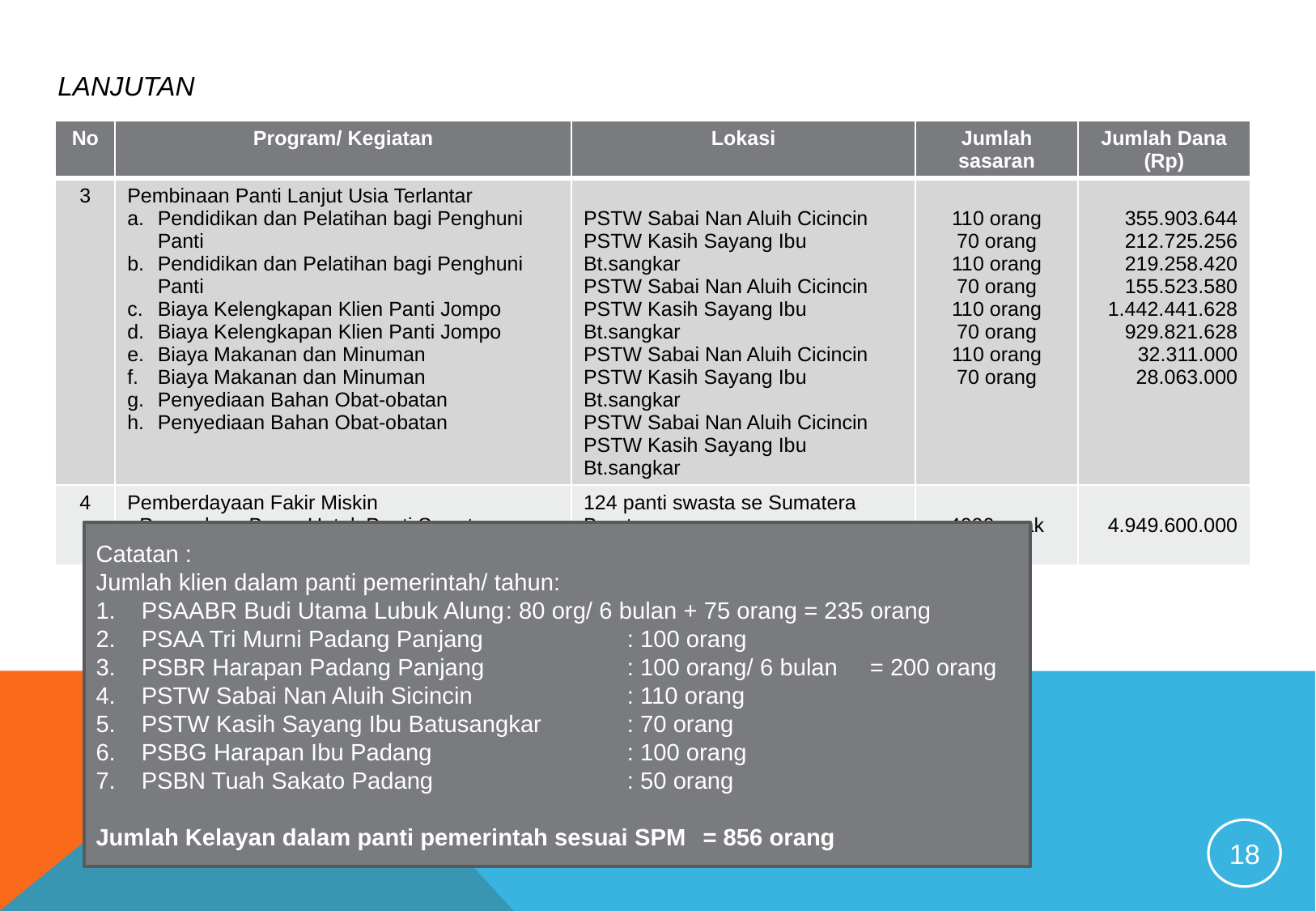

# Lanjutan
| No | Program/ Kegiatan | Lokasi | Jumlah sasaran | Jumlah Dana (Rp) |
| --- | --- | --- | --- | --- |
| 3 | Pembinaan Panti Lanjut Usia Terlantar Pendidikan dan Pelatihan bagi Penghuni Panti Pendidikan dan Pelatihan bagi Penghuni Panti Biaya Kelengkapan Klien Panti Jompo Biaya Kelengkapan Klien Panti Jompo Biaya Makanan dan Minuman Biaya Makanan dan Minuman Penyediaan Bahan Obat-obatan Penyediaan Bahan Obat-obatan | PSTW Sabai Nan Aluih Cicincin PSTW Kasih Sayang Ibu Bt.sangkar PSTW Sabai Nan Aluih Cicincin PSTW Kasih Sayang Ibu Bt.sangkar PSTW Sabai Nan Aluih Cicincin PSTW Kasih Sayang Ibu Bt.sangkar PSTW Sabai Nan Aluih Cicincin PSTW Kasih Sayang Ibu Bt.sangkar | 110 orang 70 orang 110 orang 70 orang 110 orang 70 orang 110 orang 70 orang | 355.903.644 212.725.256 219.258.420 155.523.580 1.442.441.628 929.821.628 32.311.000 28.063.000 |
| 4 | Pemberdayaan Fakir Miskin - Pengadaan Beras Untuk Panti Swasta | 124 panti swasta se Sumatera Barat (230 hr x 4000 anak x 0.4 kg) | 4000 anak | 4.949.600.000 |
Catatan :
Jumlah klien dalam panti pemerintah/ tahun:
PSAABR Budi Utama Lubuk Alung	: 80 org/ 6 bulan + 75 orang = 235 orang
PSAA Tri Murni Padang Panjang		: 100 orang
PSBR Harapan Padang Panjang		: 100 orang/ 6 bulan 	= 200 orang
PSTW Sabai Nan Aluih Sicincin		: 110 orang
PSTW Kasih Sayang Ibu Batusangkar	: 70 orang
PSBG Harapan Ibu Padang		: 100 orang
PSBN Tuah Sakato Padang		: 50 orang

Jumlah Kelayan dalam panti pemerintah sesuai SPM 	= 856 orang
18